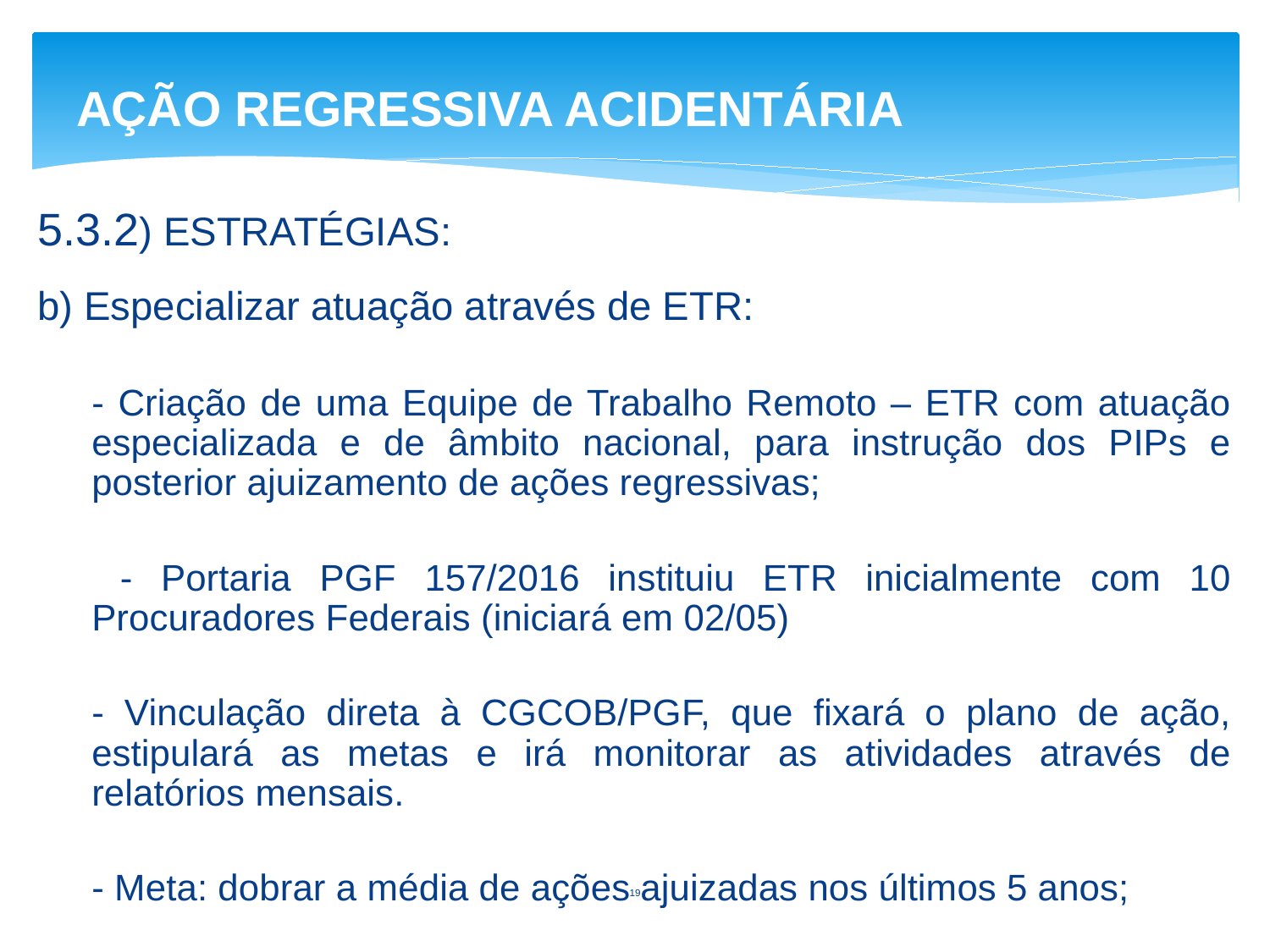

# AÇÃO REGRESSIVA ACIDENTÁRIA
5.3.2) ESTRATÉGIAS:

b) Especializar atuação através de ETR:

- Criação de uma Equipe de Trabalho Remoto – ETR com atuação especializada e de âmbito nacional, para instrução dos PIPs e posterior ajuizamento de ações regressivas;

 - Portaria PGF 157/2016 instituiu ETR inicialmente com 10 Procuradores Federais (iniciará em 02/05)

- Vinculação direta à CGCOB/PGF, que fixará o plano de ação, estipulará as metas e irá monitorar as atividades através de relatórios mensais.

- Meta: dobrar a média de ações ajuizadas nos últimos 5 anos;

19